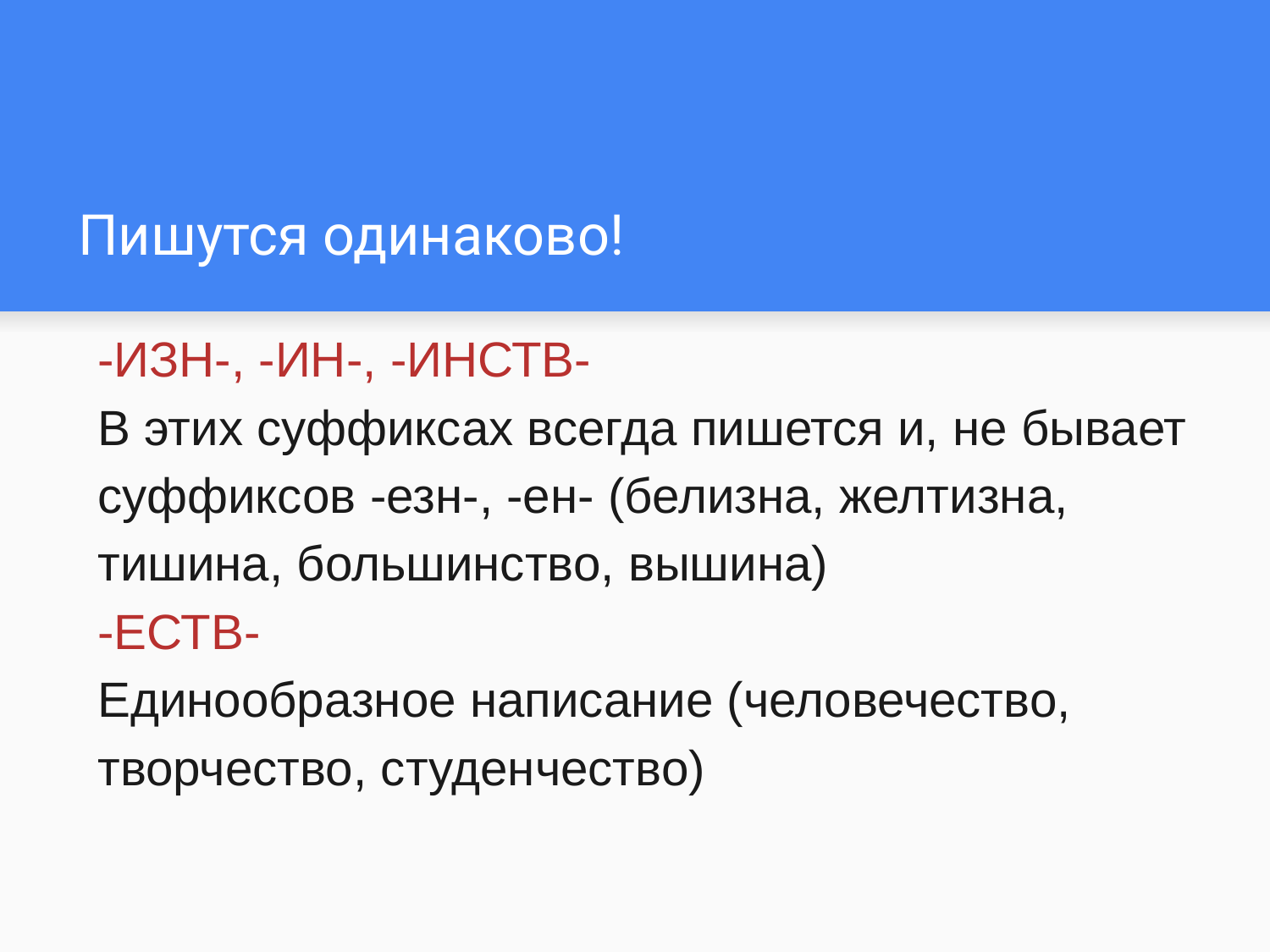

# Пишутся одинаково!
-ИЗН-, -ИН-, -ИНСТВ- 
В этих суффиксах всегда пишется и, не бывает суффиксов -езн-, -ен- (белизна, желтизна, тишина, большинство, вышина)
-ЕСТВ- 
Единообразное написание (человечество, творчество, студенчество)